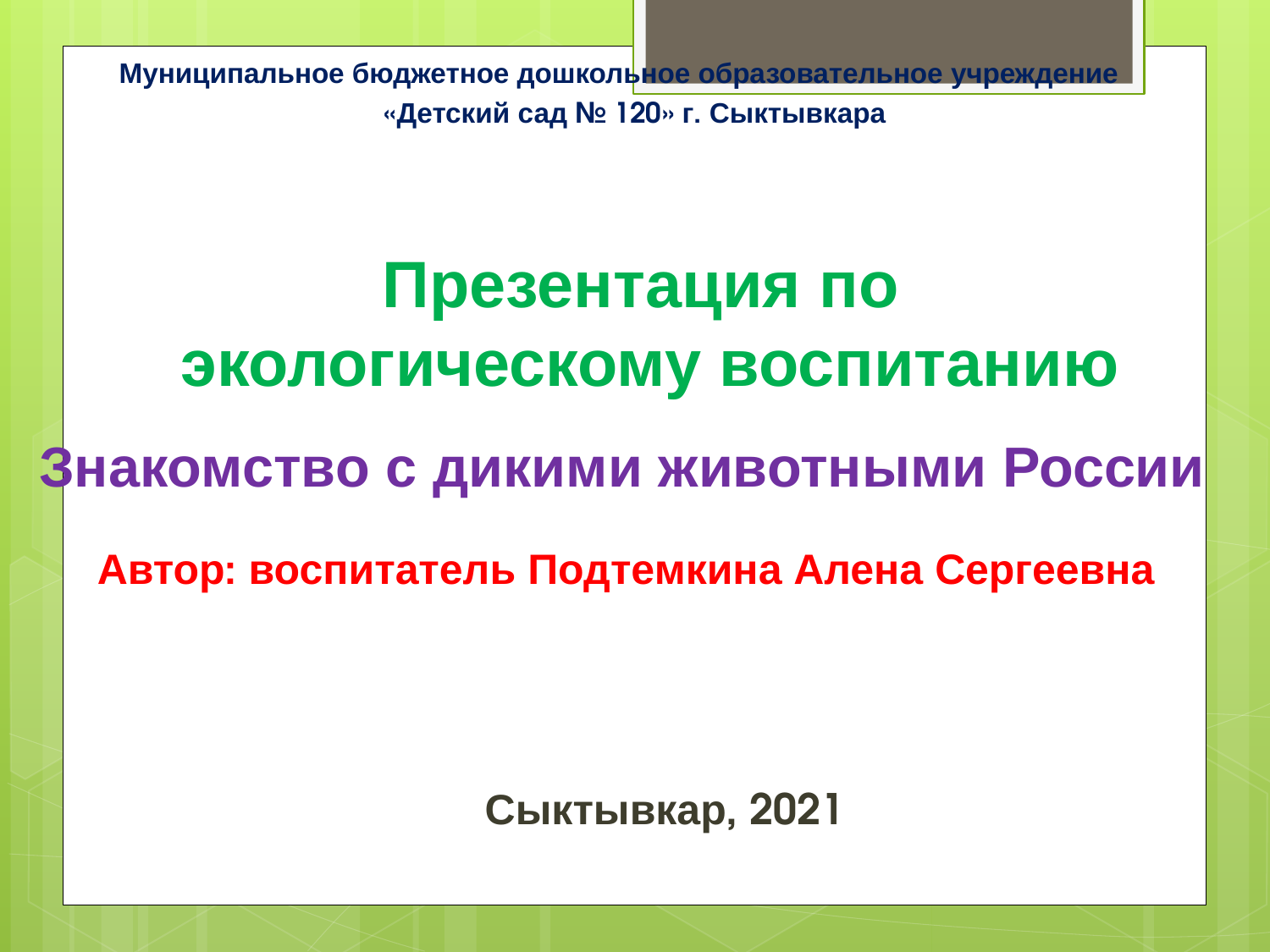

Муниципальное бюджетное дошкольное образовательное учреждение
«Детский сад № 120» г. Сыктывкара
# Презентация по экологическому воспитанию
Знакомство с дикими животными России
Автор: воспитатель Подтемкина Алена Сергеевна
Сыктывкар, 2021